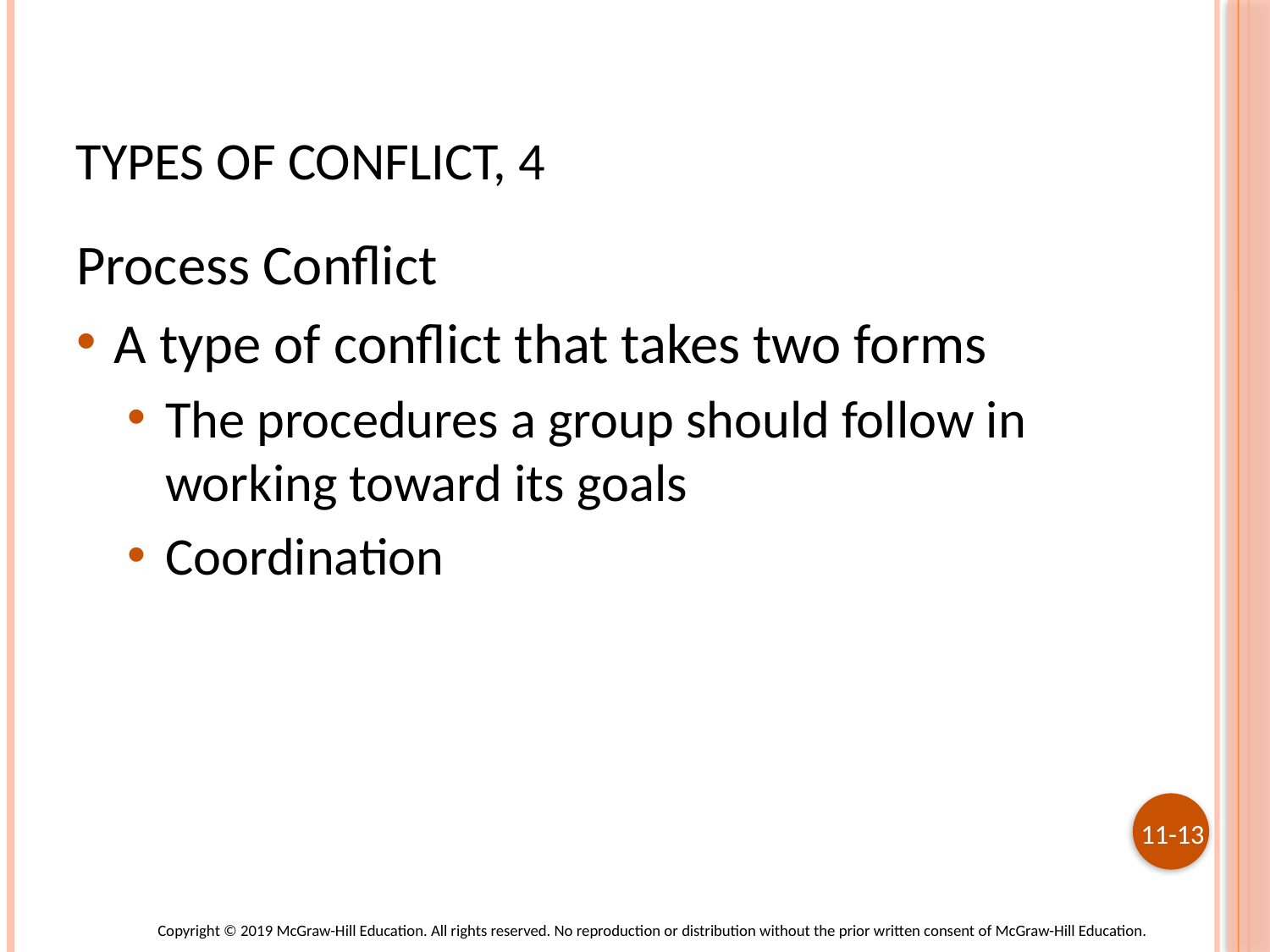

# Types of Conflict, 4
Process Conflict
A type of conflict that takes two forms
The procedures a group should follow in working toward its goals
Coordination